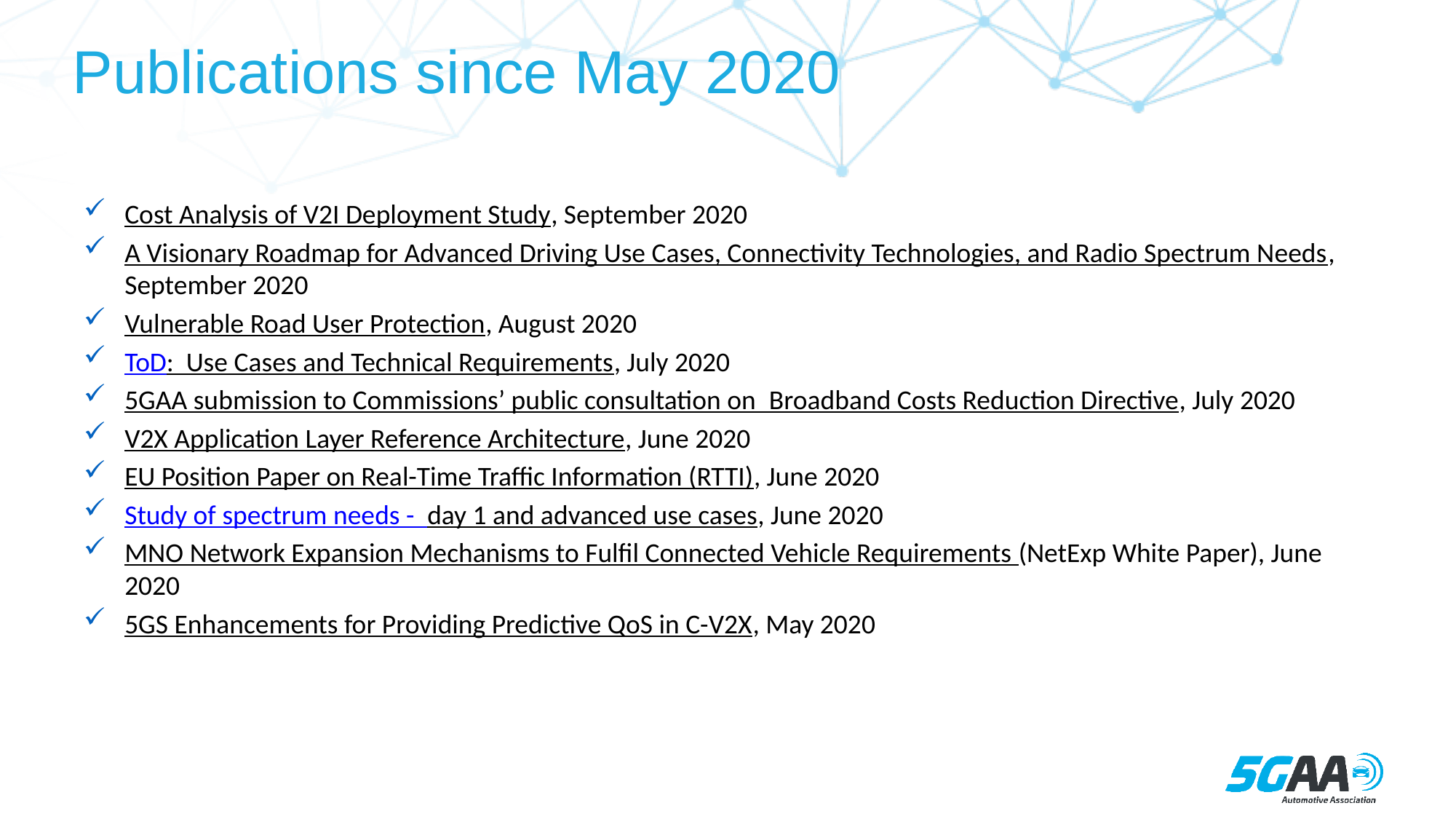

# Publications since May 2020
Cost Analysis of V2I Deployment Study, September 2020
A Visionary Roadmap for Advanced Driving Use Cases, Connectivity Technologies, and Radio Spectrum Needs, September 2020
Vulnerable Road User Protection, August 2020
ToD:  Use Cases and Technical Requirements, July 2020
5GAA submission to Commissions’ public consultation on  Broadband Costs Reduction Directive, July 2020
V2X Application Layer Reference Architecture, June 2020
EU Position Paper on Real-Time Traffic Information (RTTI), June 2020
Study of spectrum needs -  day 1 and advanced use cases, June 2020
MNO Network Expansion Mechanisms to Fulfil Connected Vehicle Requirements (NetExp White Paper), June 2020
5GS Enhancements for Providing Predictive QoS in C-V2X, May 2020